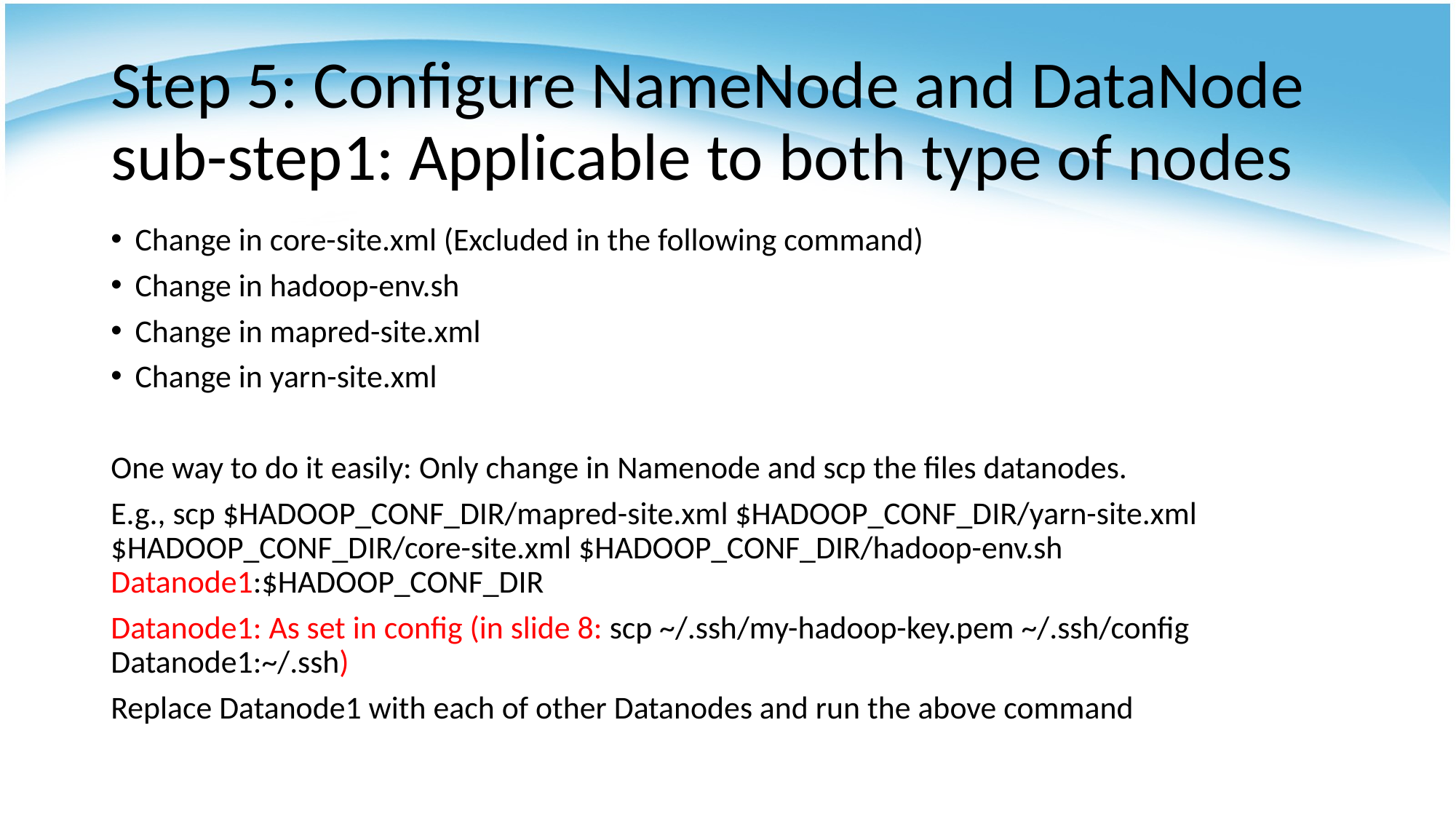

# Step 5: Configure NameNode and DataNode sub-step1: Applicable to both type of nodes
Change in core-site.xml (Excluded in the following command)
Change in hadoop-env.sh
Change in mapred-site.xml
Change in yarn-site.xml

One way to do it easily: Only change in Namenode and scp the files datanodes.
E.g., scp $HADOOP_CONF_DIR/mapred-site.xml $HADOOP_CONF_DIR/yarn-site.xml $HADOOP_CONF_DIR/core-site.xml $HADOOP_CONF_DIR/hadoop-env.sh Datanode1:$HADOOP_CONF_DIR
Datanode1: As set in config (in slide 8: scp ~/.ssh/my-hadoop-key.pem ~/.ssh/config Datanode1:~/.ssh)
Replace Datanode1 with each of other Datanodes and run the above command